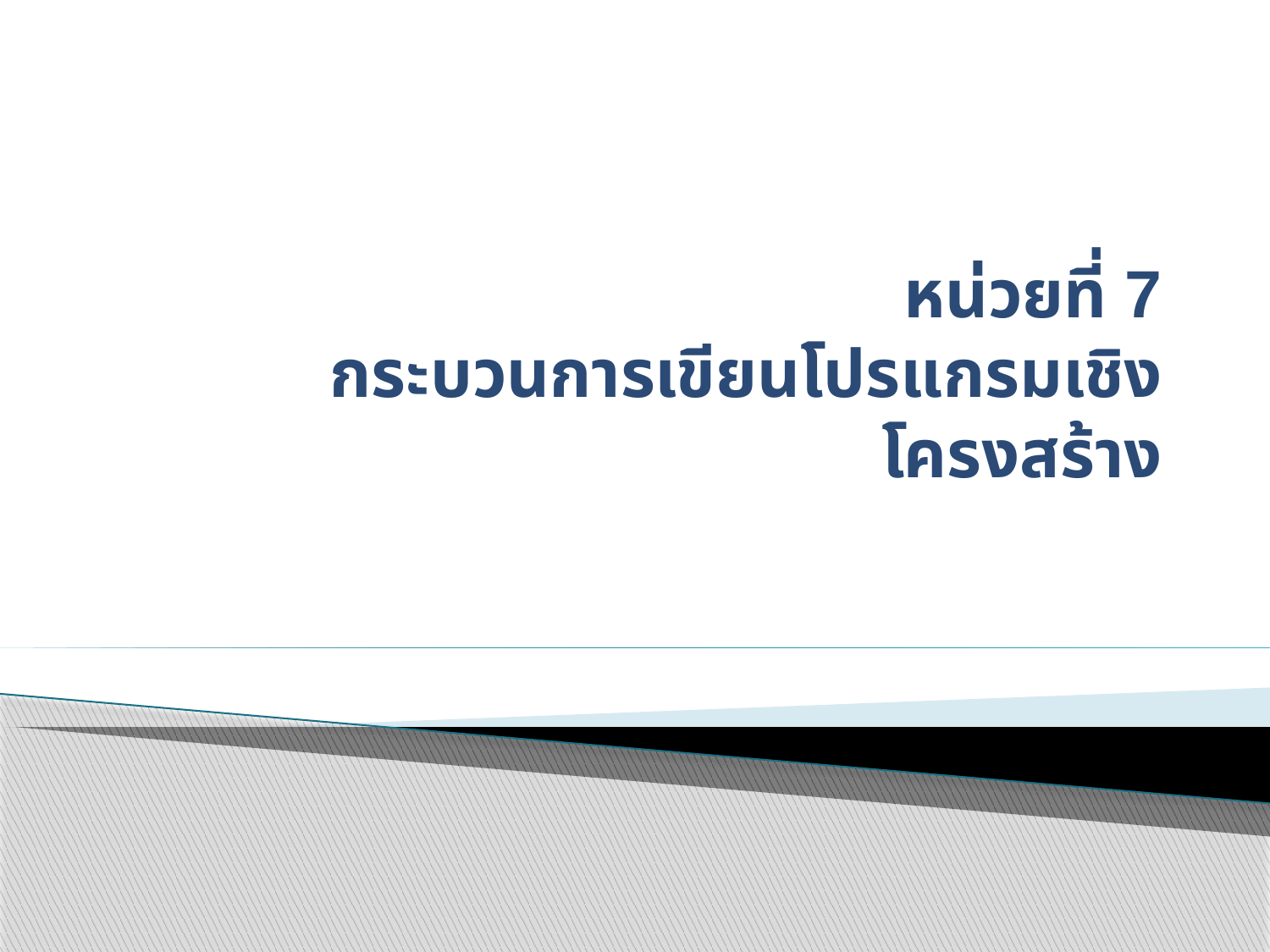

# หน่วยที่ 7 กระบวนการเขียนโปรแกรมเชิงโครงสร้าง